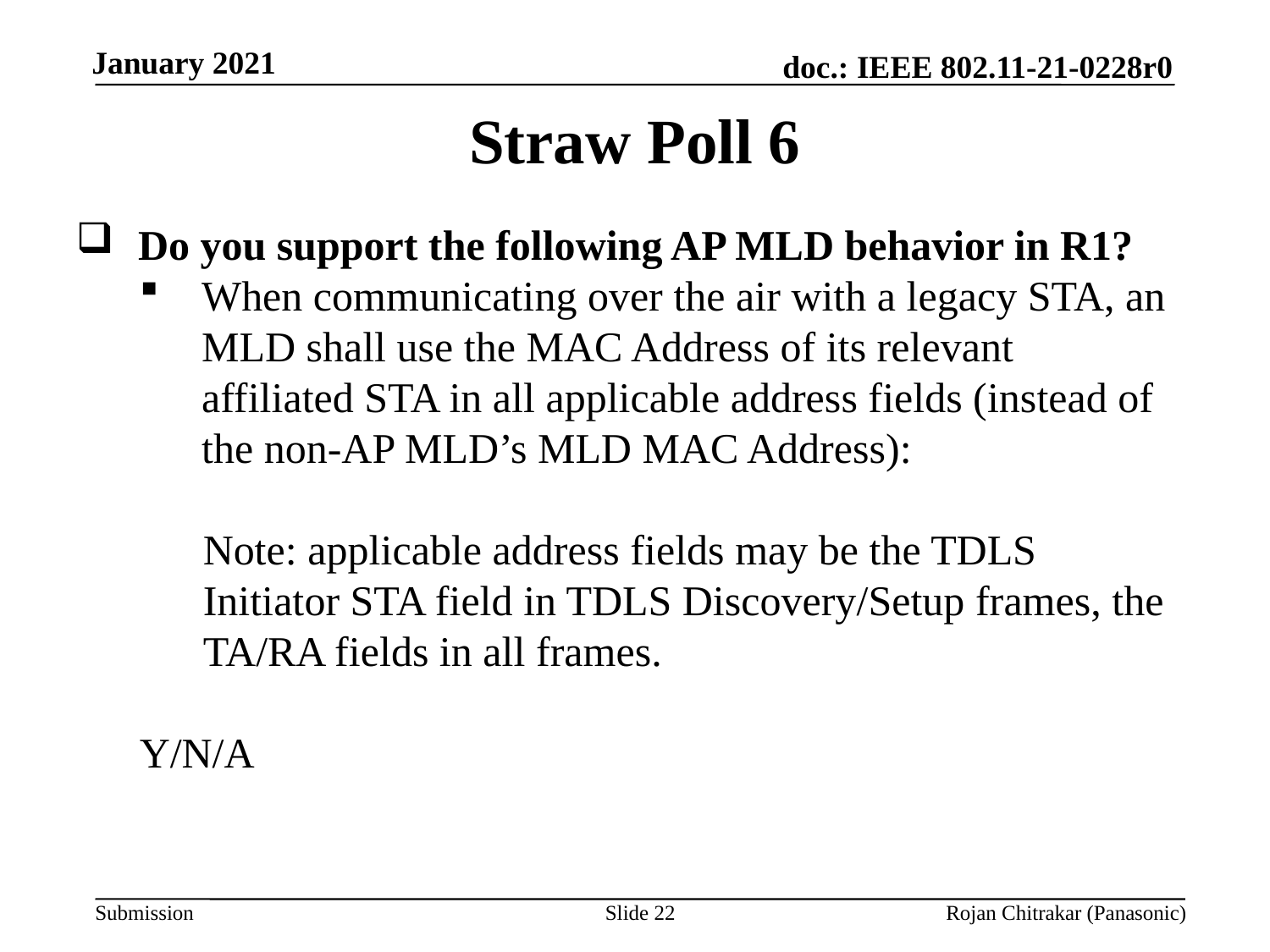

Straw Poll 6
Do you support the following AP MLD behavior in R1?
When communicating over the air with a legacy STA, an MLD shall use the MAC Address of its relevant affiliated STA in all applicable address fields (instead of the non-AP MLD’s MLD MAC Address):

Note: applicable address fields may be the TDLS Initiator STA field in TDLS Discovery/Setup frames, the TA/RA fields in all frames.

Y/N/A
Slide 22
Rojan Chitrakar (Panasonic)